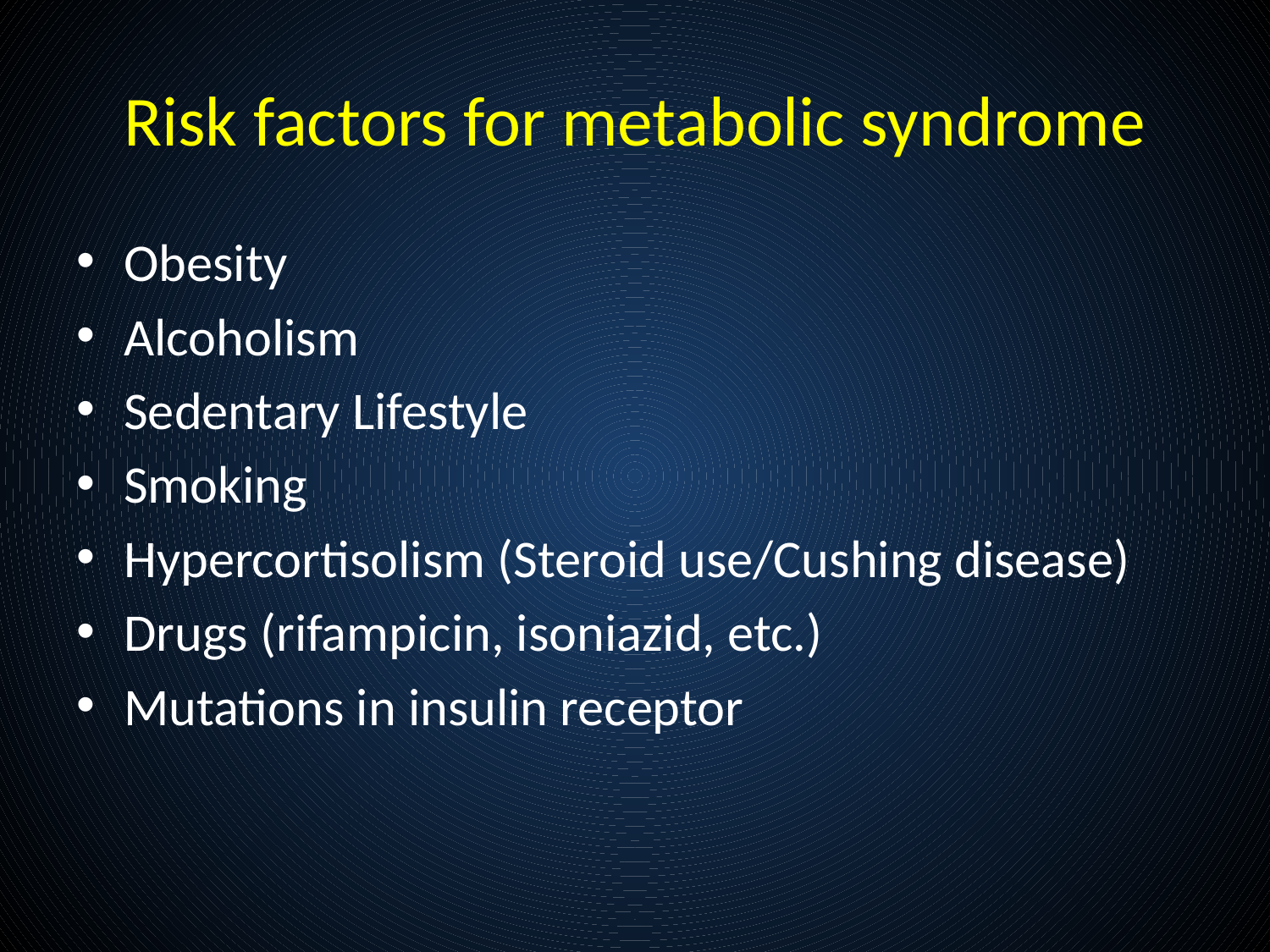

# Risk factors for metabolic syndrome
Obesity
Alcoholism
Sedentary Lifestyle
Smoking
Hypercortisolism (Steroid use/Cushing disease)
Drugs (rifampicin, isoniazid, etc.)
Mutations in insulin receptor